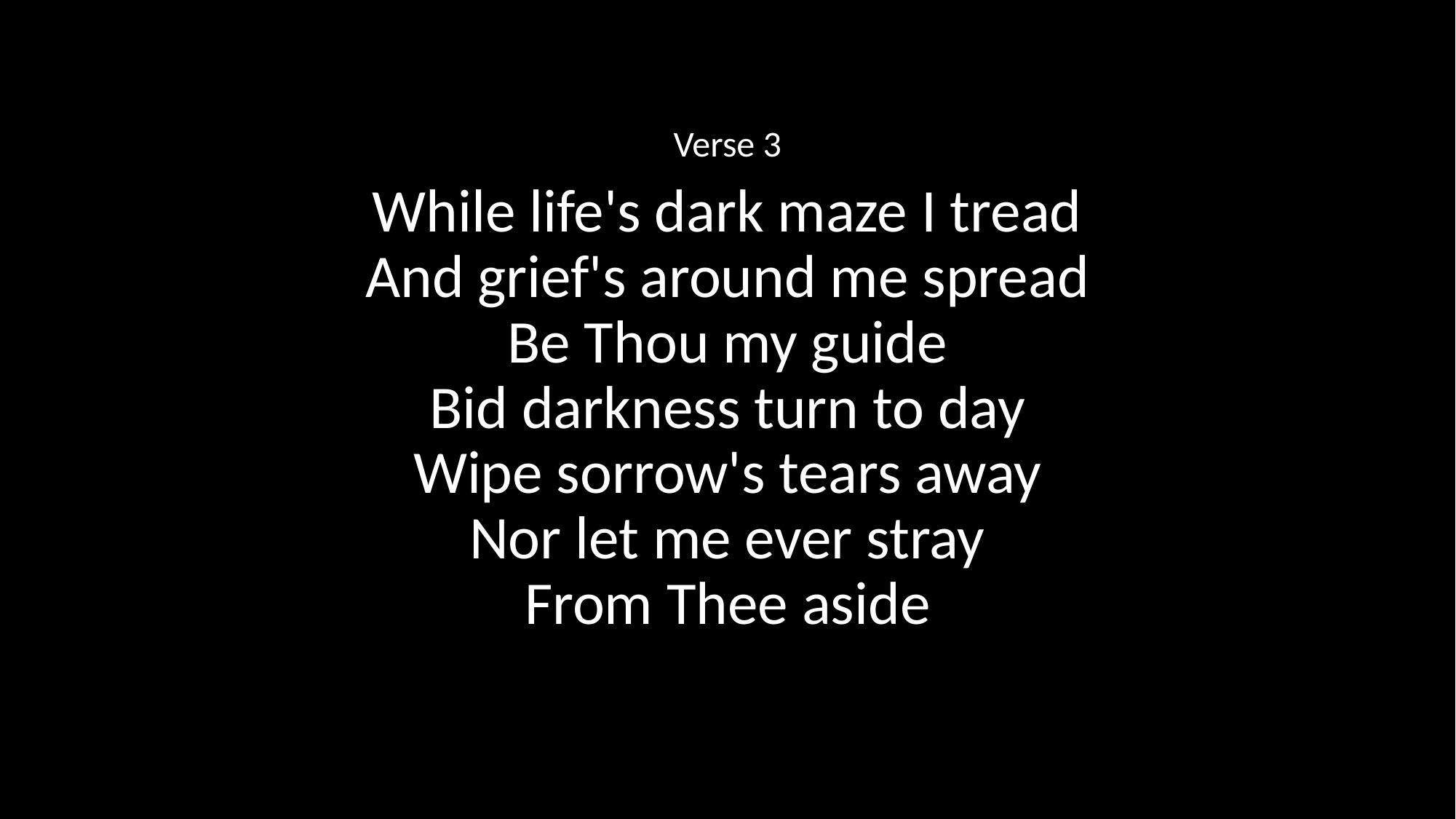

Verse 3
While life's dark maze I tread
And grief's around me spread
Be Thou my guide
Bid darkness turn to day
Wipe sorrow's tears away
Nor let me ever stray
From Thee aside